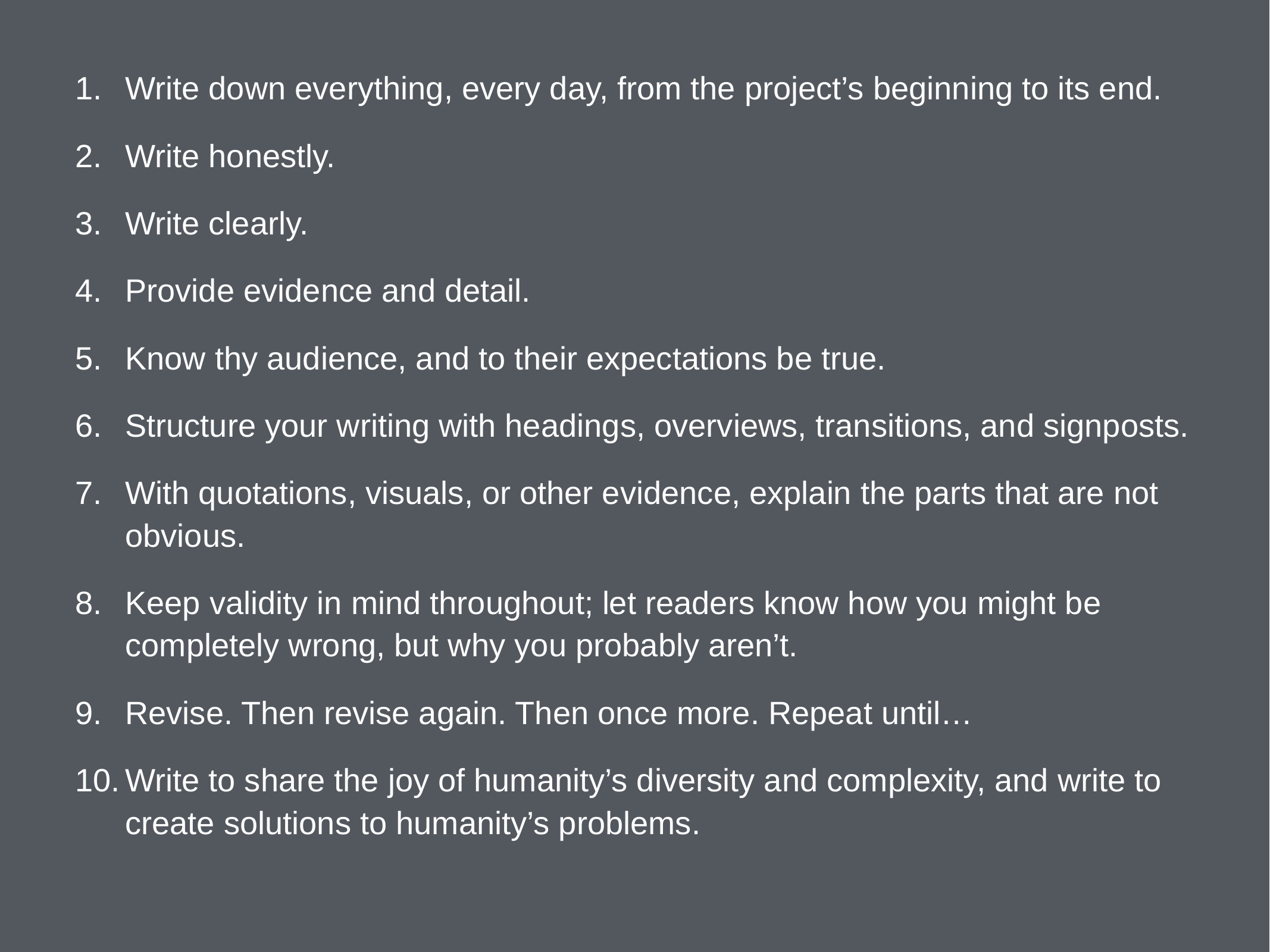

Write down everything, every day, from the project’s beginning to its end.
Write honestly.
Write clearly.
Provide evidence and detail.
Know thy audience, and to their expectations be true.
Structure your writing with headings, overviews, transitions, and signposts.
With quotations, visuals, or other evidence, explain the parts that are not obvious.
Keep validity in mind throughout; let readers know how you might be completely wrong, but why you probably aren’t.
Revise. Then revise again. Then once more. Repeat until…
Write to share the joy of humanity’s diversity and complexity, and write to create solutions to humanity’s problems.